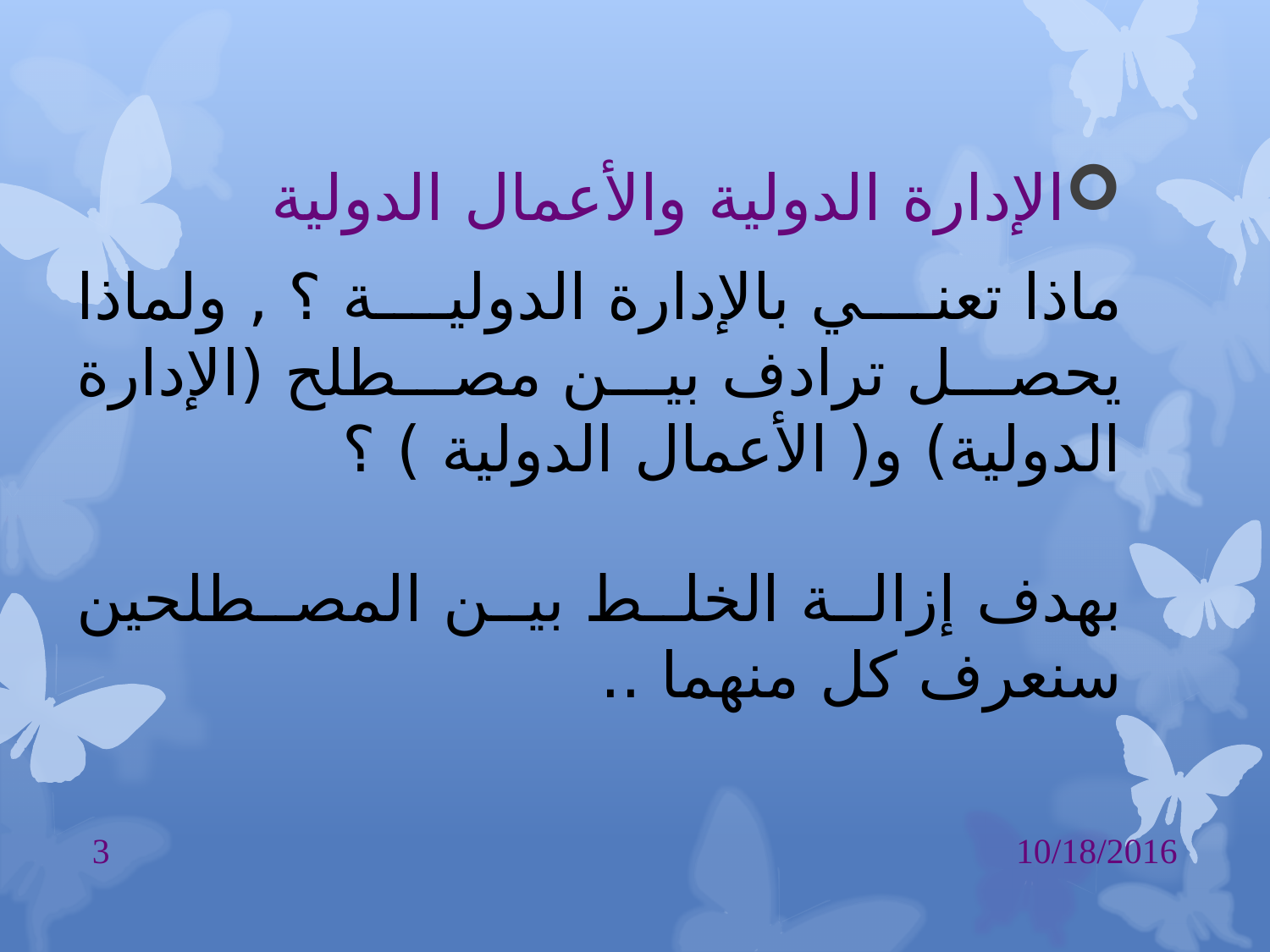

الإدارة الدولية والأعمال الدولية
ماذا تعني بالإدارة الدولية ؟ , ولماذا يحصل ترادف بين مصطلح (الإدارة الدولية) و( الأعمال الدولية ) ؟

بهدف إزالة الخلط بين المصطلحين سنعرف كل منهما ..

3
10/18/2016